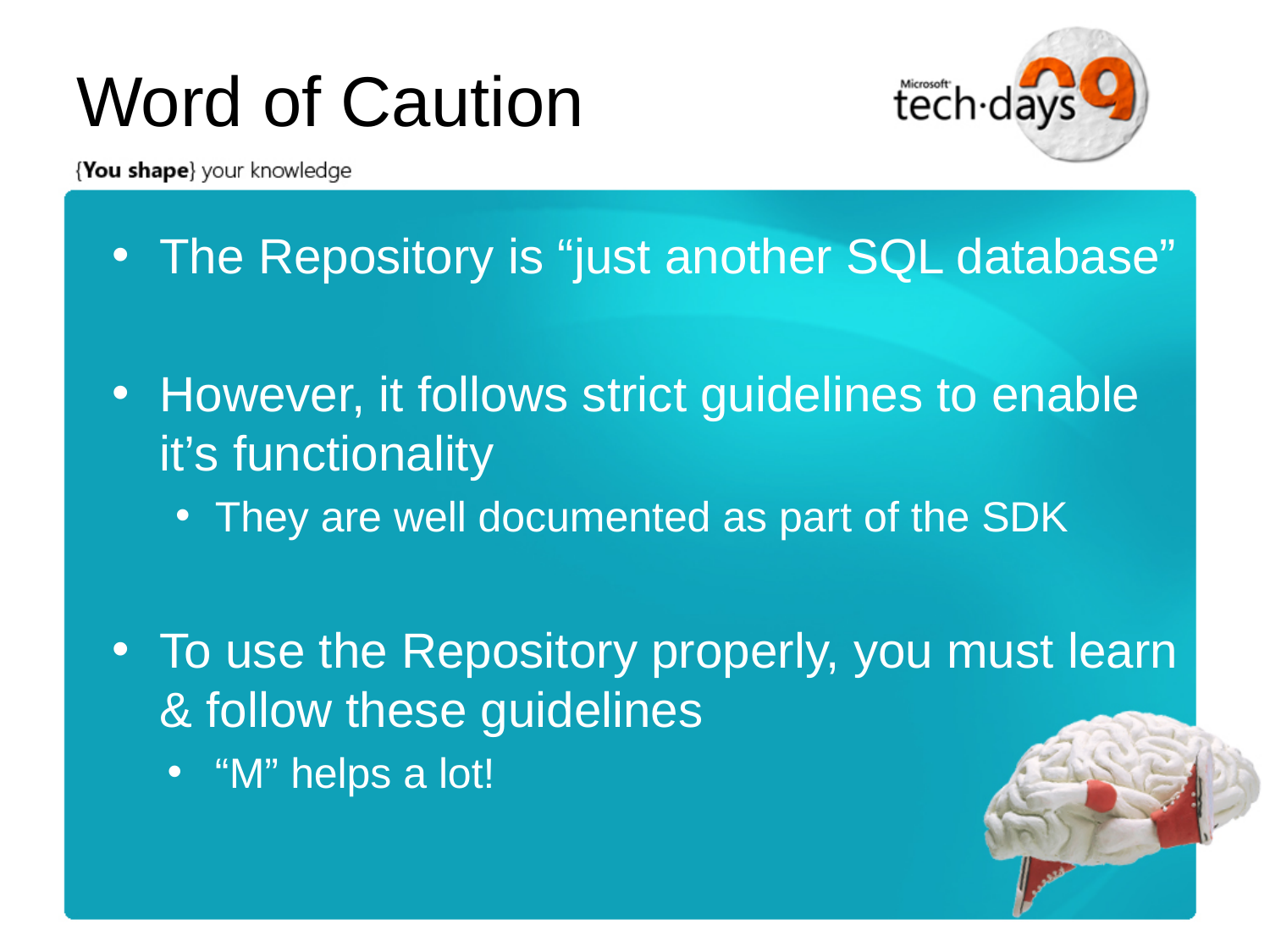

# Word of Caution
The Repository is “just another SQL database”

However, it follows strict guidelines to enable it’s functionality
They are well documented as part of the SDK

To use the Repository properly, you must learn & follow these guidelines
“M” helps a lot!